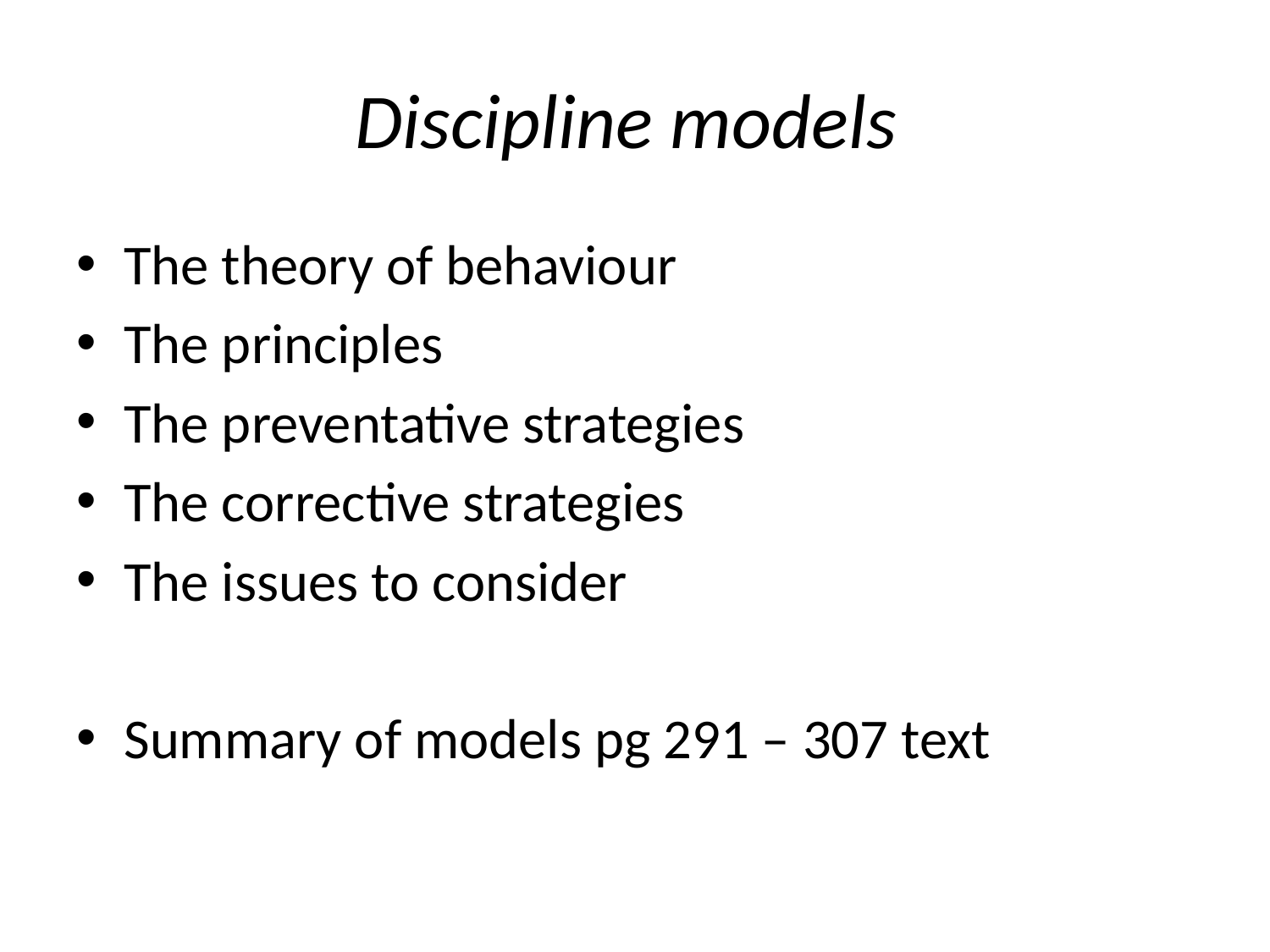

# Discipline models
The theory of behaviour
The principles
The preventative strategies
The corrective strategies
The issues to consider

Summary of models pg 291 – 307 text